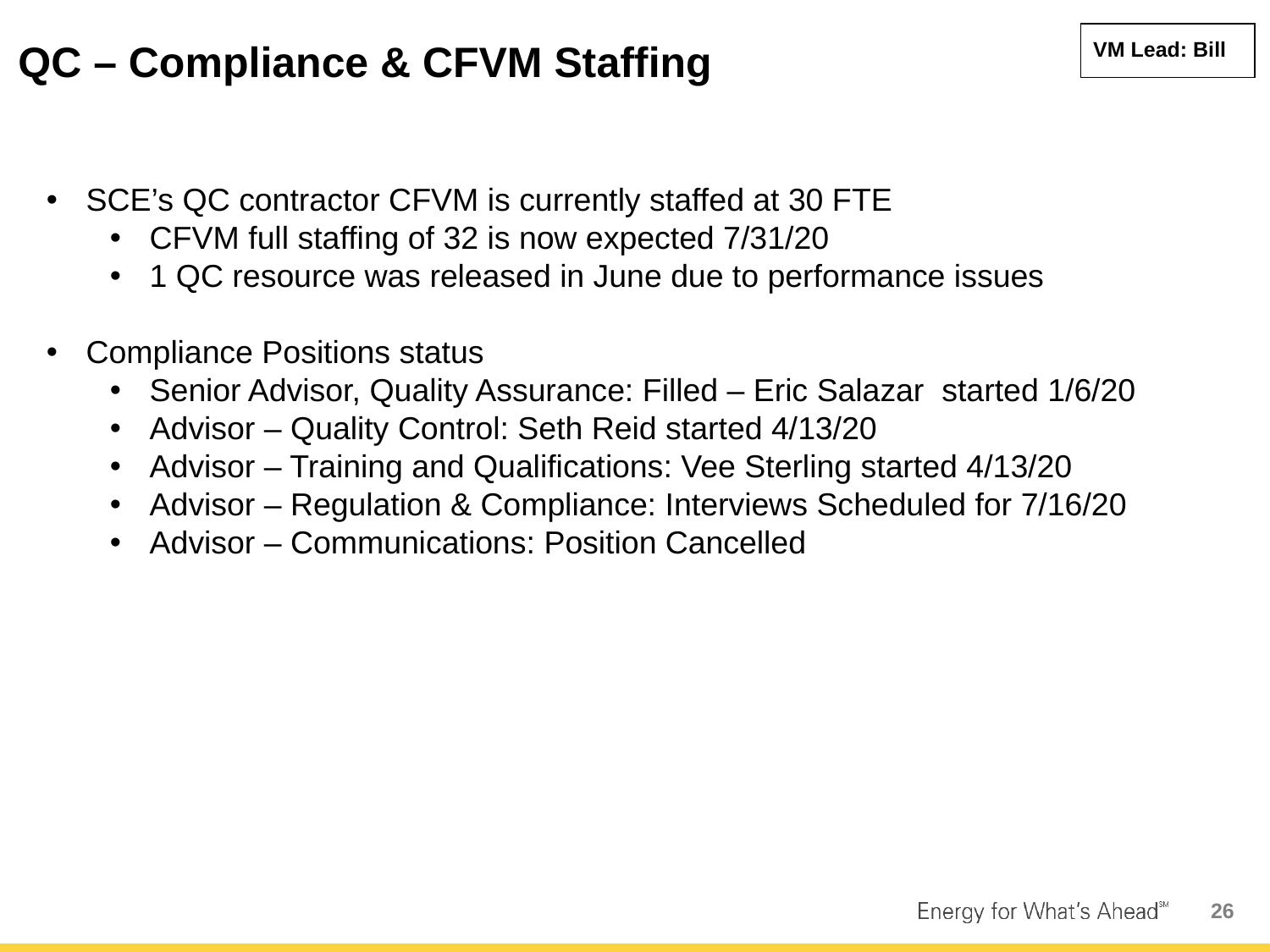

overall_0_132083107041691217 columns_2_132048702459405524 7_1_132048702466692635 10_1_132048702466852189 21_1_132048721872633283 23_1_132049640018006217 26_1_132049645698177263 29_1_132083107019594412 33_1_132083107019594412 13_1_132083204190616292
VM Lead: Bill
# QC – Compliance & CFVM Staffing
SCE’s QC contractor CFVM is currently staffed at 30 FTE
CFVM full staffing of 32 is now expected 7/31/20
1 QC resource was released in June due to performance issues

Compliance Positions status
Senior Advisor, Quality Assurance: Filled – Eric Salazar  started 1/6/20
Advisor – Quality Control: Seth Reid started 4/13/20
Advisor – Training and Qualifications: Vee Sterling started 4/13/20
Advisor – Regulation & Compliance: Interviews Scheduled for 7/16/20
Advisor – Communications: Position Cancelled